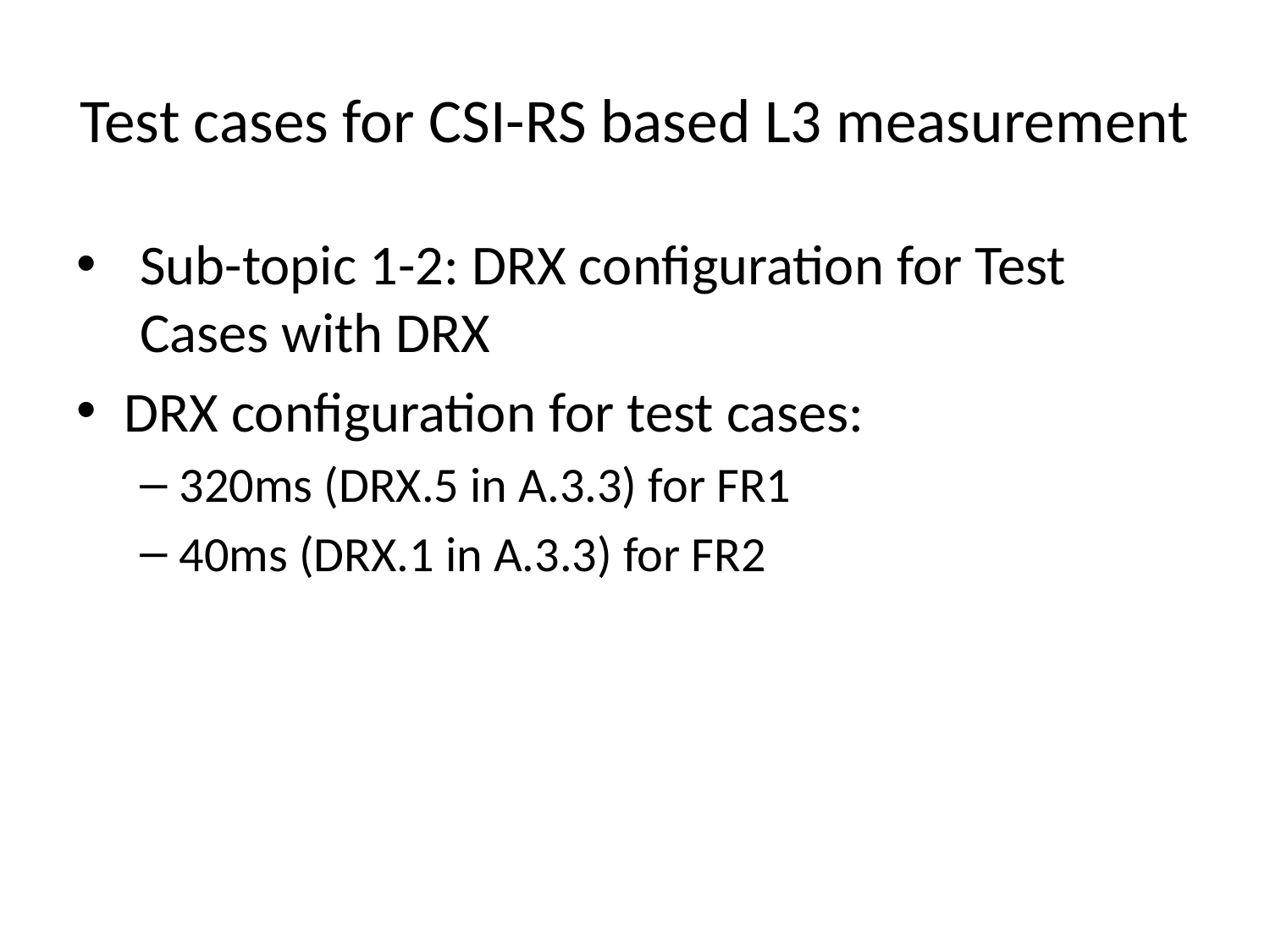

# Test cases for CSI-RS based L3 measurement
Sub-topic 1-2: DRX configuration for Test Cases with DRX
DRX configuration for test cases:
320ms (DRX.5 in A.3.3) for FR1
40ms (DRX.1 in A.3.3) for FR2